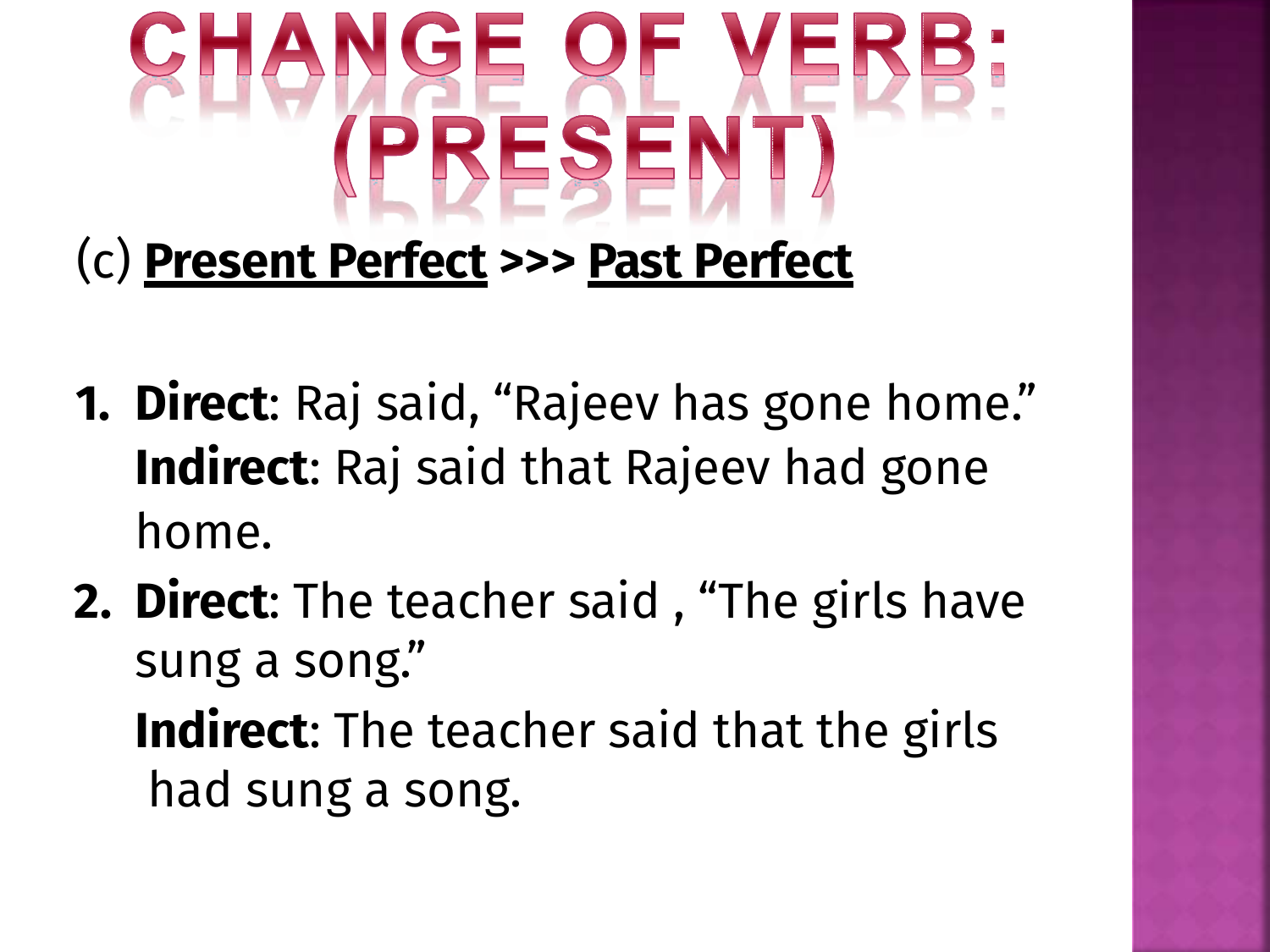

(c) Present Perfect >>> Past Perfect

Direct: Raj said, “Rajeev has gone home.”  Indirect: Raj said that Rajeev had gone  home.
Direct: The teacher said , “The girls have  sung a song.”
Indirect: The teacher said that the girls  had sung a song.